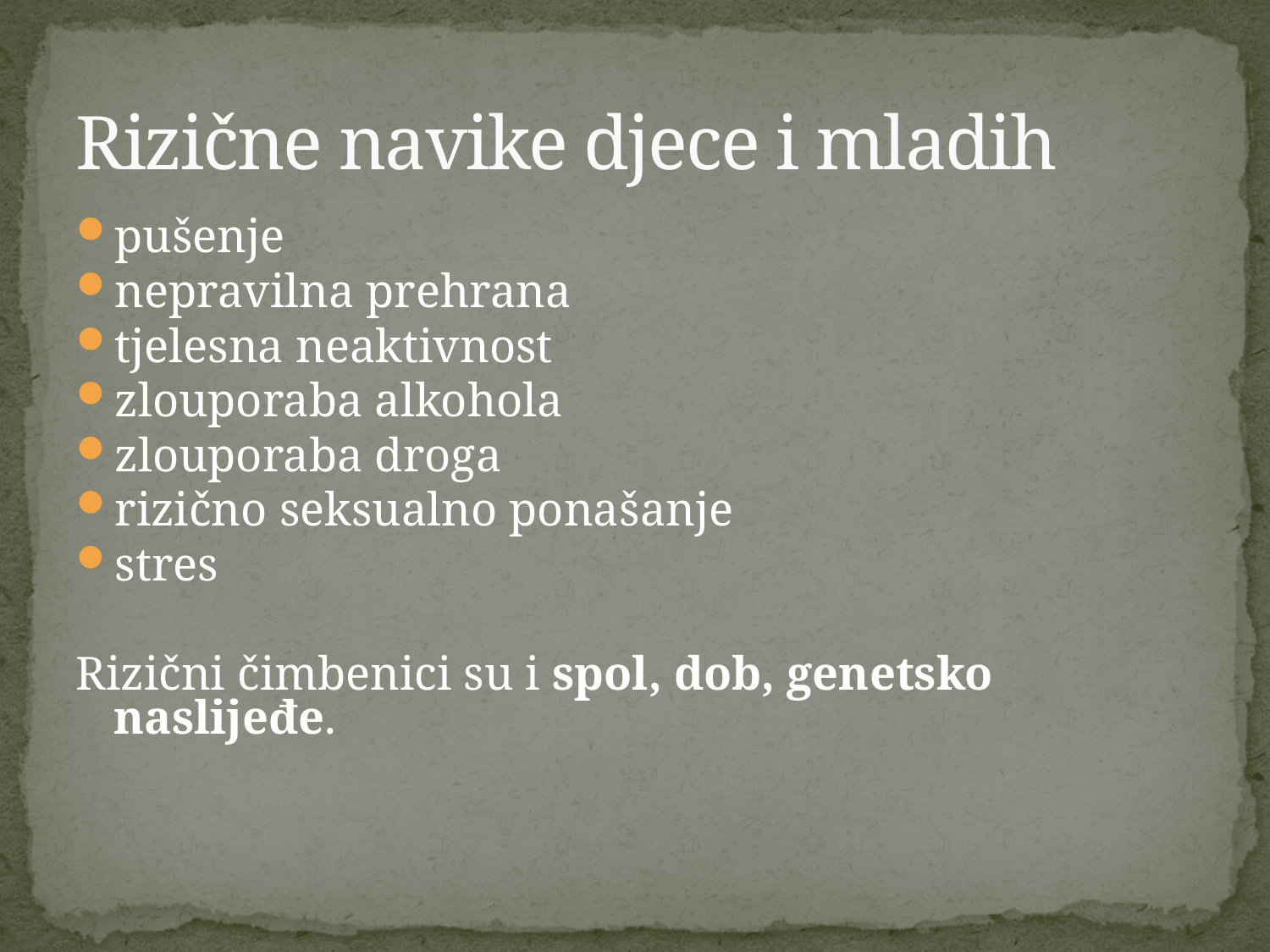

# Rizične navike djece i mladih
pušenje
nepravilna prehrana
tjelesna neaktivnost
zlouporaba alkohola
zlouporaba droga
rizično seksualno ponašanje
stres

Rizični čimbenici su i spol, dob, genetsko naslijeđe.